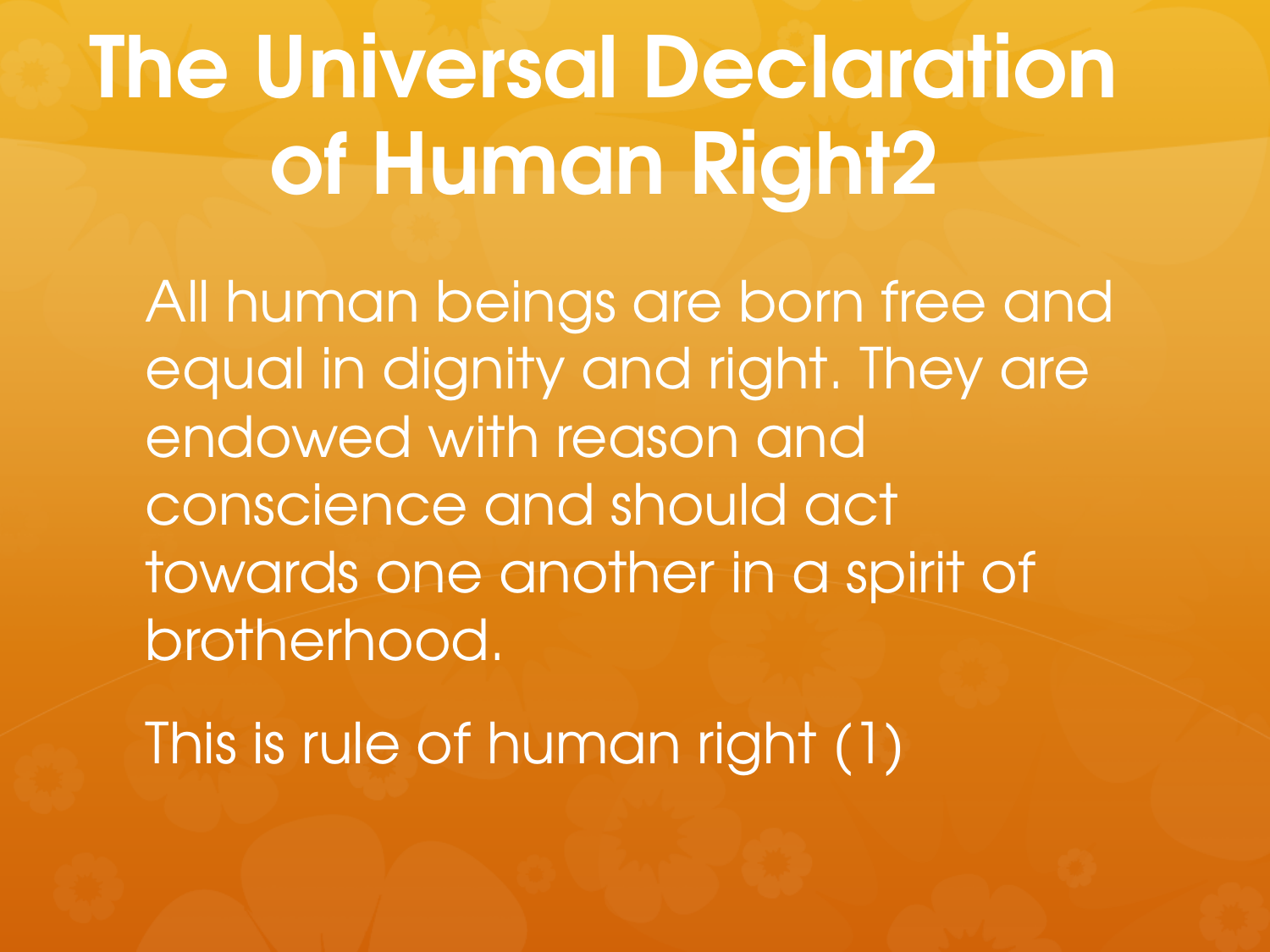

# The Universal Declaration of Human Right2
All human beings are born free and equal in dignity and right. They are endowed with reason and conscience and should act towards one another in a spirit of brotherhood.
This is rule of human right (1)